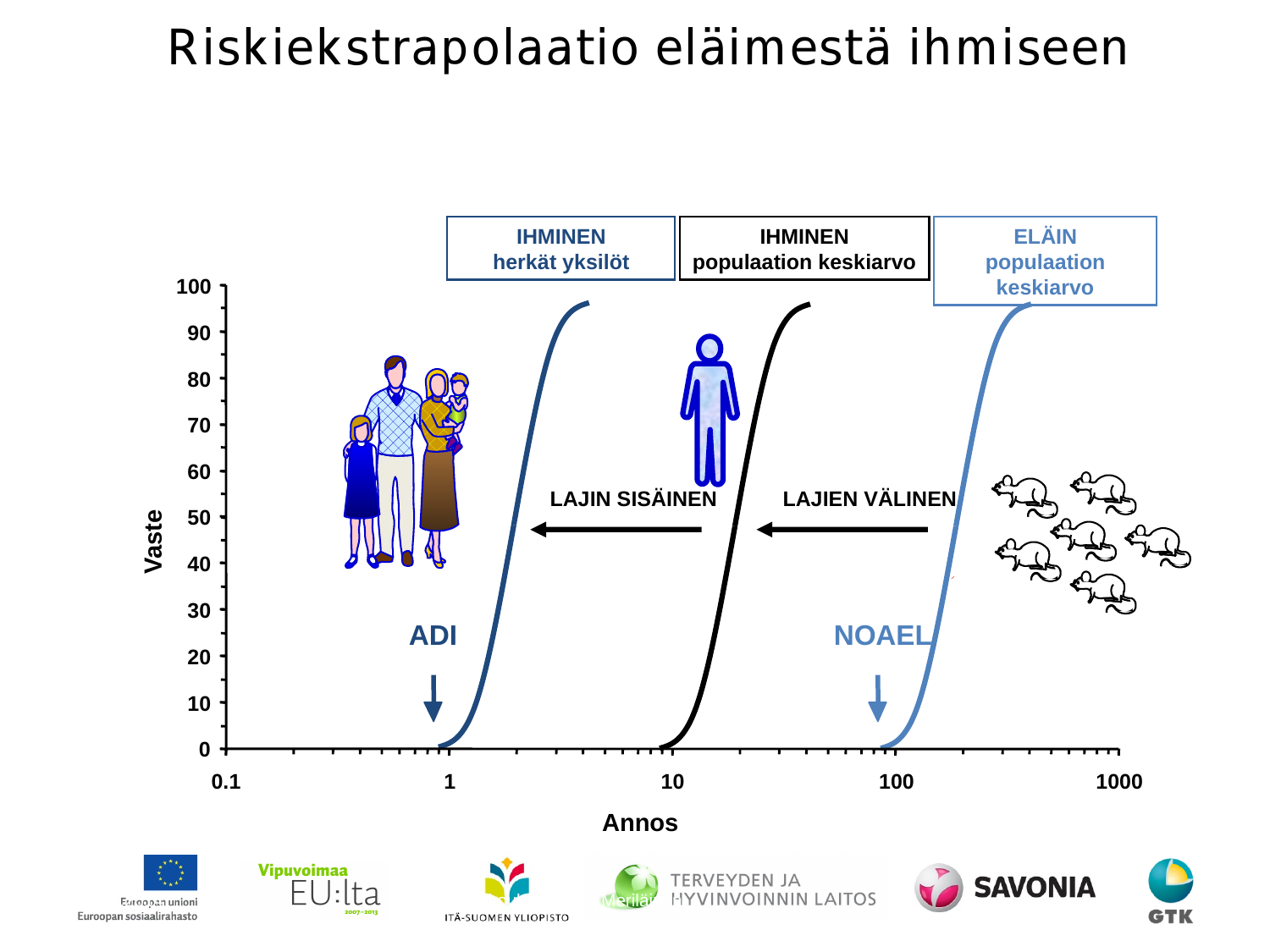

# Riskiekstrapolaatio eläimestä ihmiseen
IHMINEN
herkät yksilöt
IHMINEN
populaation keskiarvo
ELÄIN
populaation keskiarvo
100

90

80

70

60

LAJIN SISÄINEN
LAJIEN VÄLINEN

50

Vaste

40

30

ADI
NOAEL

20

10

0

0.1
1
10
100
1000
Annos
29.10.2014
ESR-koulutus/Päivi Meriläinen